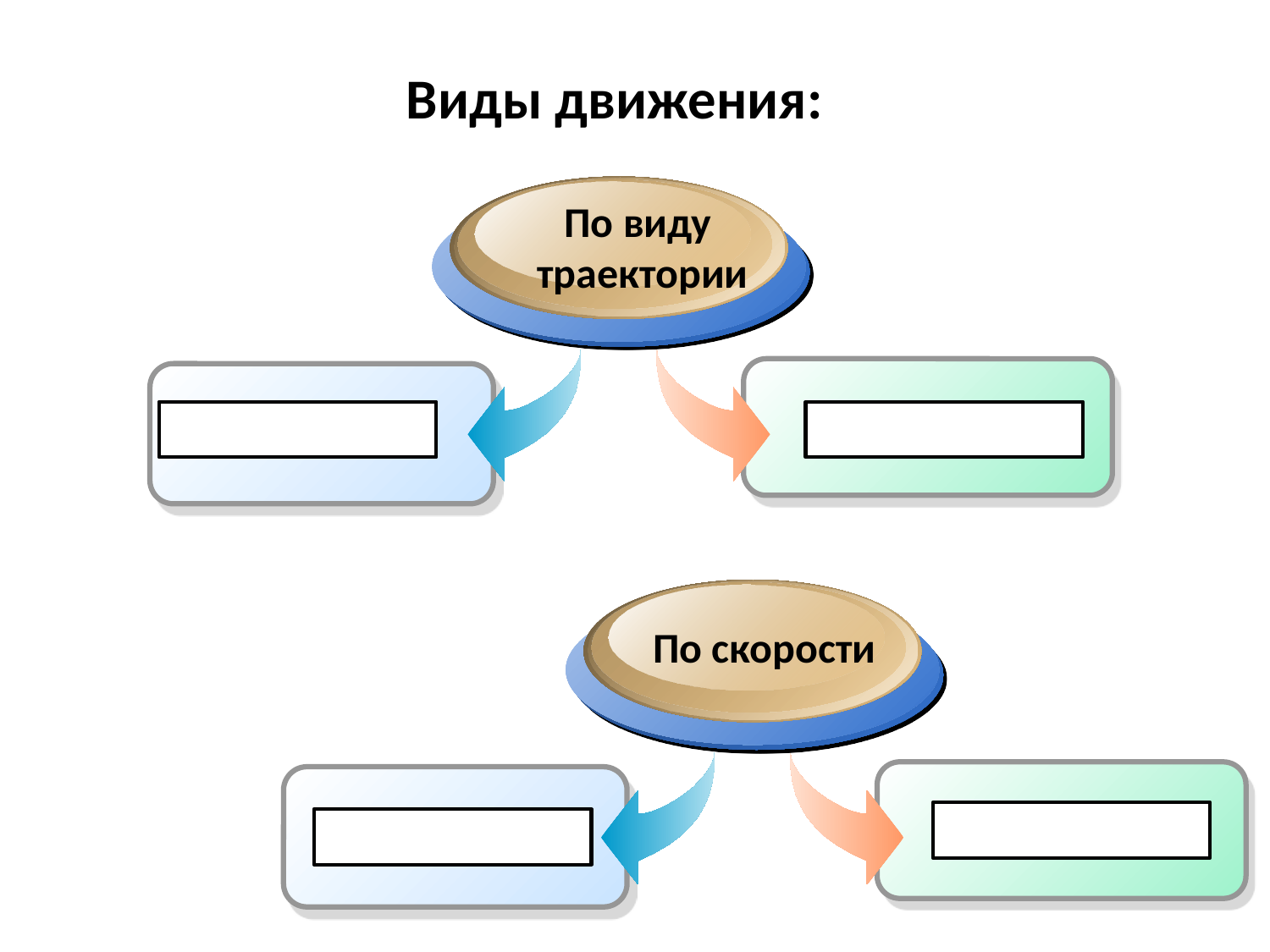

Виды движения:

По виду
траектории

Криволинейное

Прямолинейное

По скорости

Неравномерное

Равномерное